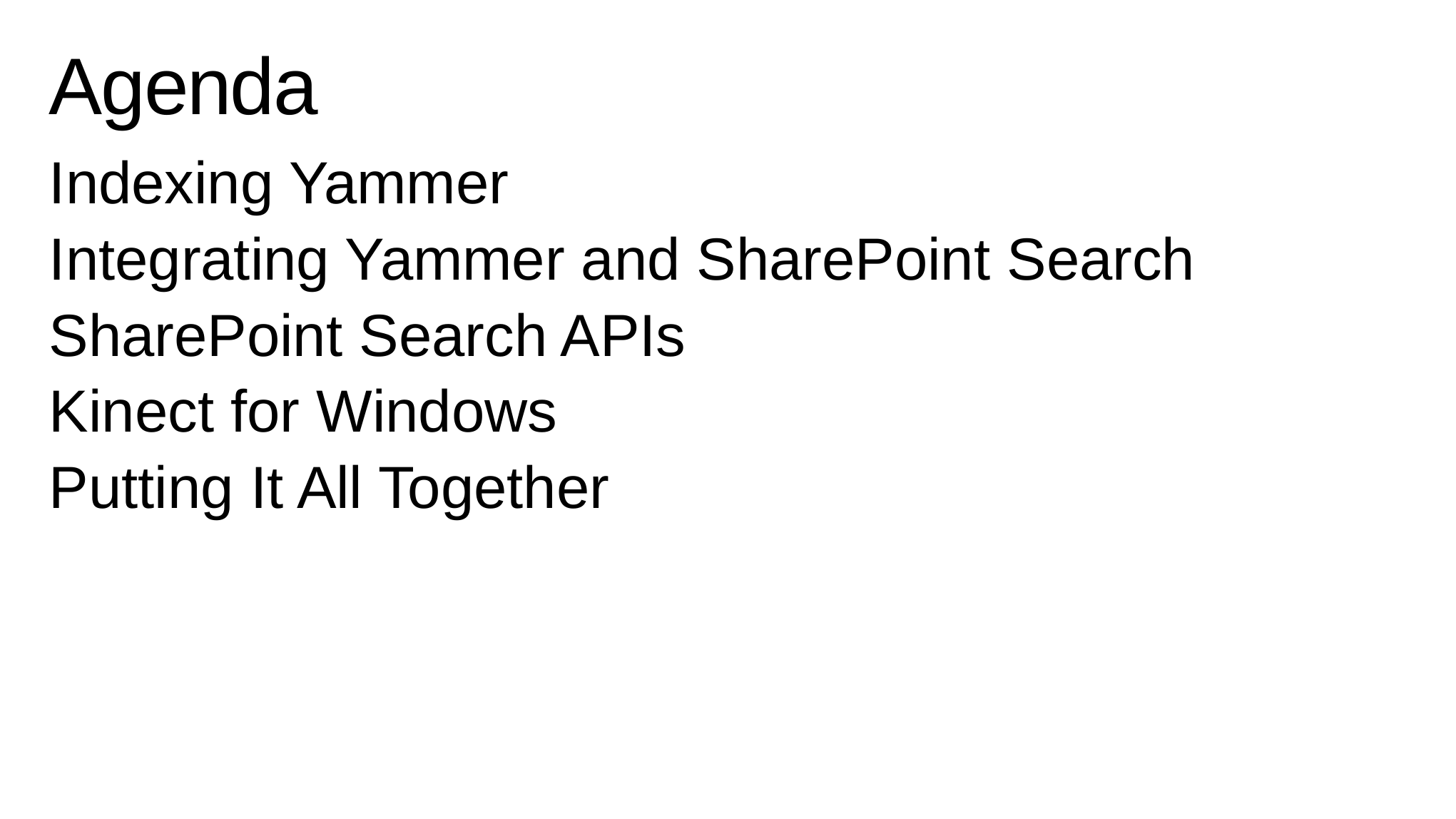

# Agenda
Indexing Yammer
Integrating Yammer and SharePoint Search
SharePoint Search APIs
Kinect for Windows
Putting It All Together